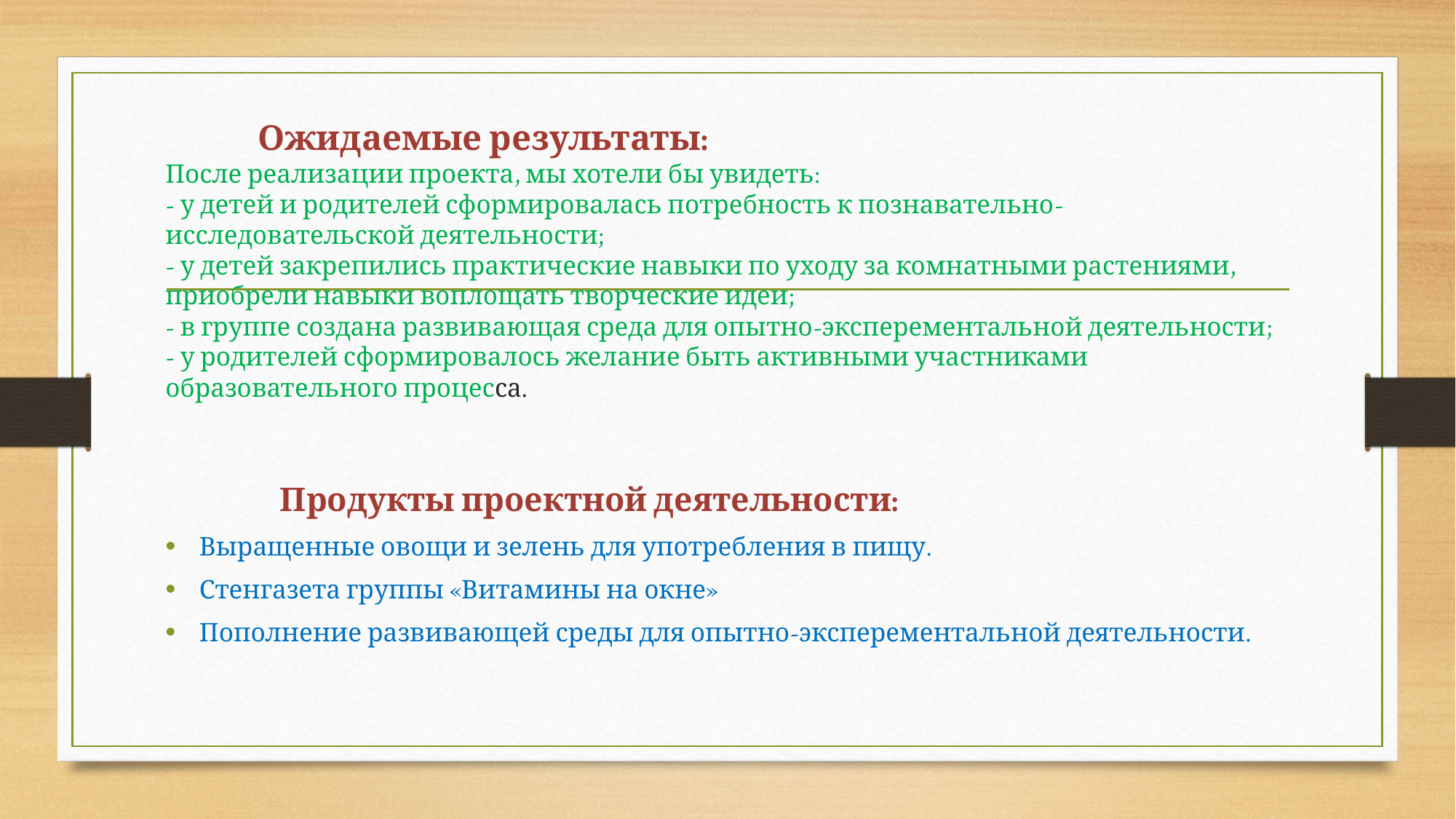

# Ожидаемые результаты: После реализации проекта, мы хотели бы увидеть: - у детей и родителей сформировалась потребность к познавательно-исследовательской деятельности; - у детей закрепились практические навыки по уходу за комнатными растениями, приобрели навыки воплощать творческие идеи; - в группе создана развивающая среда для опытно-эксперементальной деятельности; - у родителей сформировалось желание быть активными участниками образовательного процесса.
                 Продукты проектной деятельности:
Выращенные овощи и зелень для употребления в пищу.
Стенгазета группы «Витамины на окне»
Пополнение развивающей среды для опытно-эксперементальной деятельности.